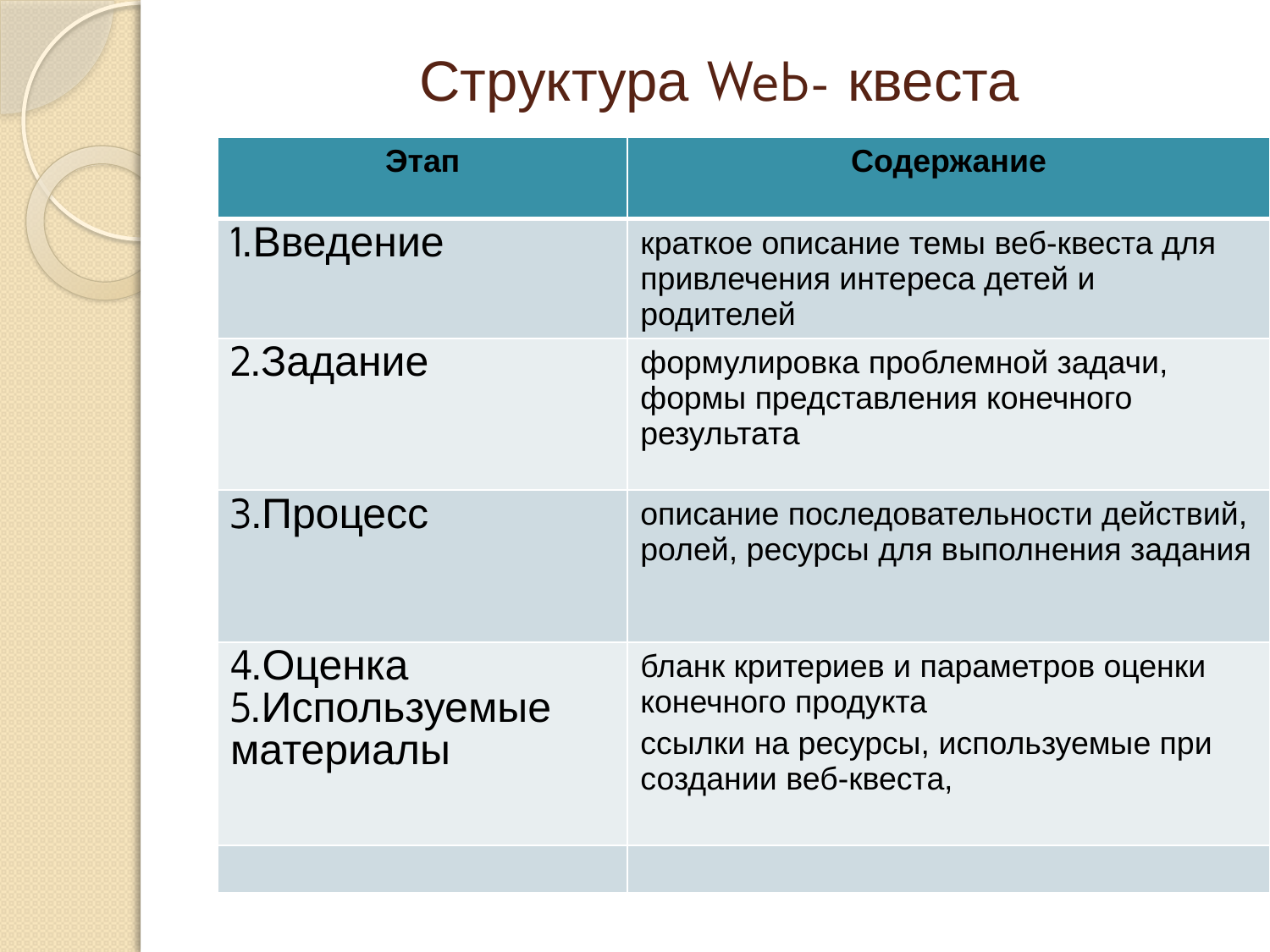

# Структура Web- квеста
| Этап | Содержание |
| --- | --- |
| 1.Введение | краткое описание темы веб-квеста для привлечения интереса детей и родителей |
| 2.Задание | формулировка проблемной задачи, формы представления конечного результата |
| 3.Процесс | описание последовательности действий, ролей, ресурсы для выполнения задания |
| 4.Оценка 5.Используемые материалы | бланк критериев и параметров оценки конечного продукта ссылки на ресурсы, используемые при создании веб-квеста, |
|  |  |